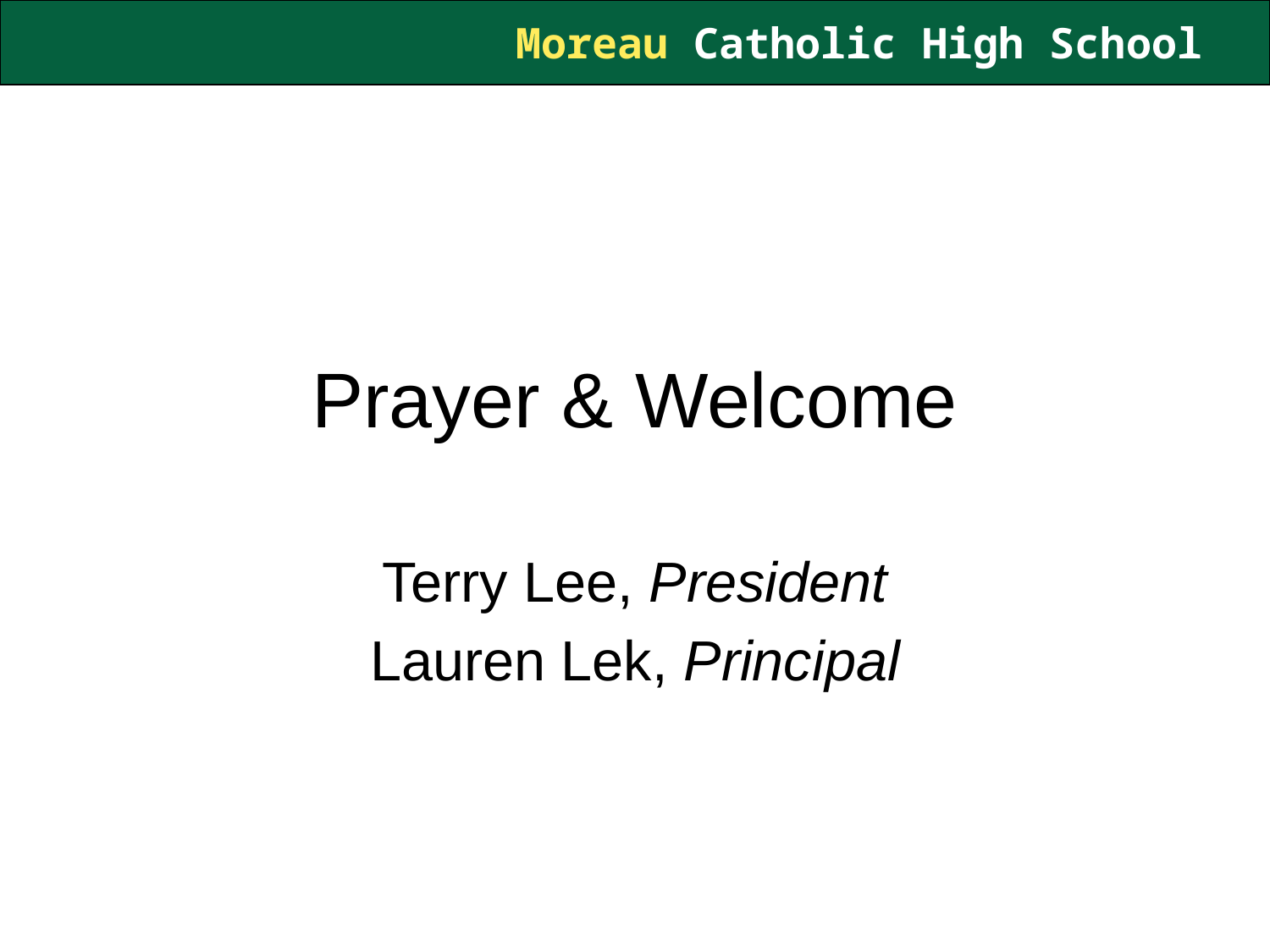

# Prayer & Welcome
Terry Lee, President
Lauren Lek, Principal